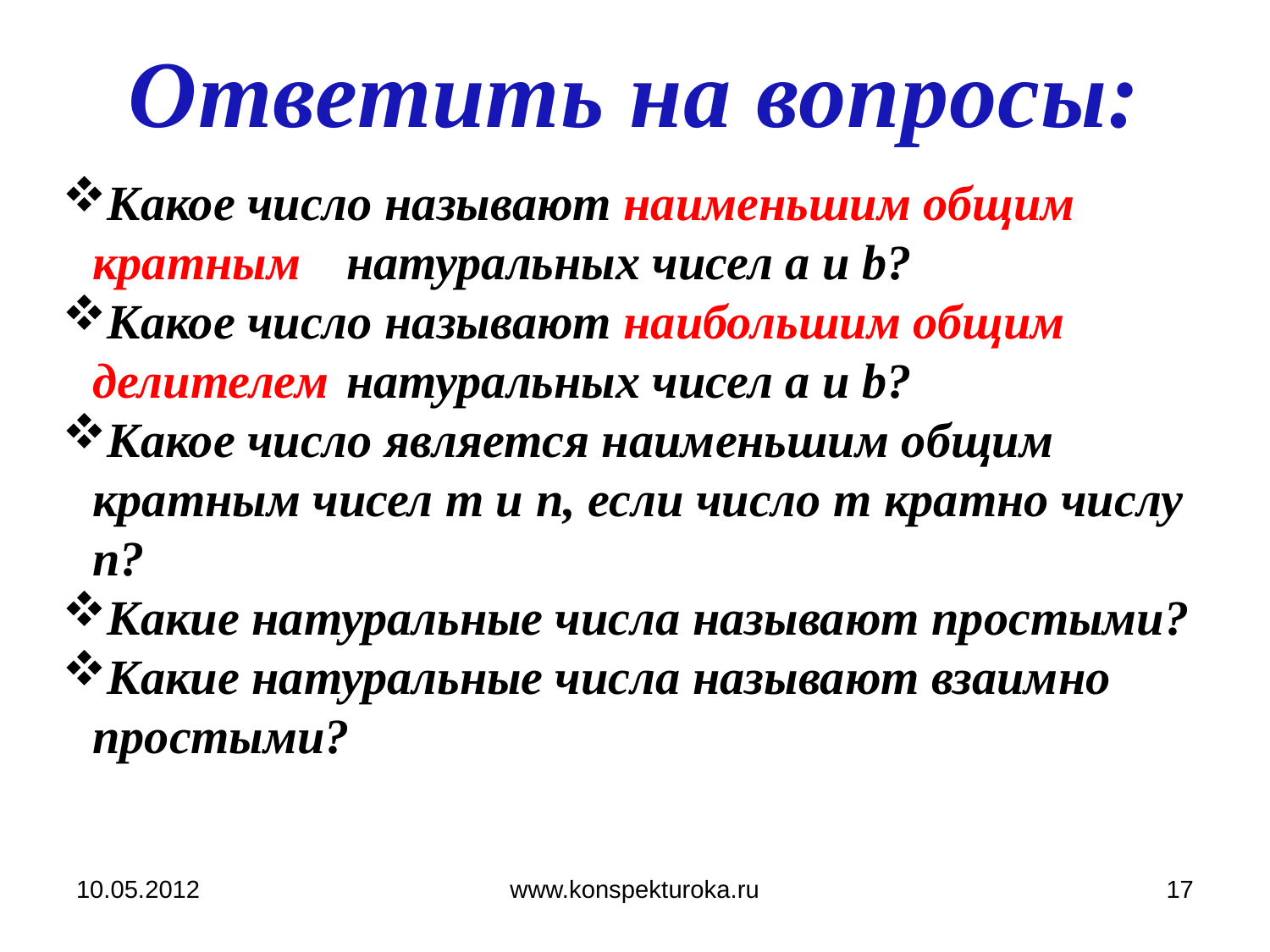

Ответить на вопросы:
Какое число называют наименьшим общим кратным 	натуральных чисел а и b?
Какое число называют наибольшим общим делителем 	натуральных чисел а и b?
Какое число является наименьшим общим кратным чисел т и п, если число т кратно числу n?
Какие натуральные числа называют простыми?
Какие натуральные числа называют взаимно простыми?
10.05.2012
www.konspekturoka.ru
17